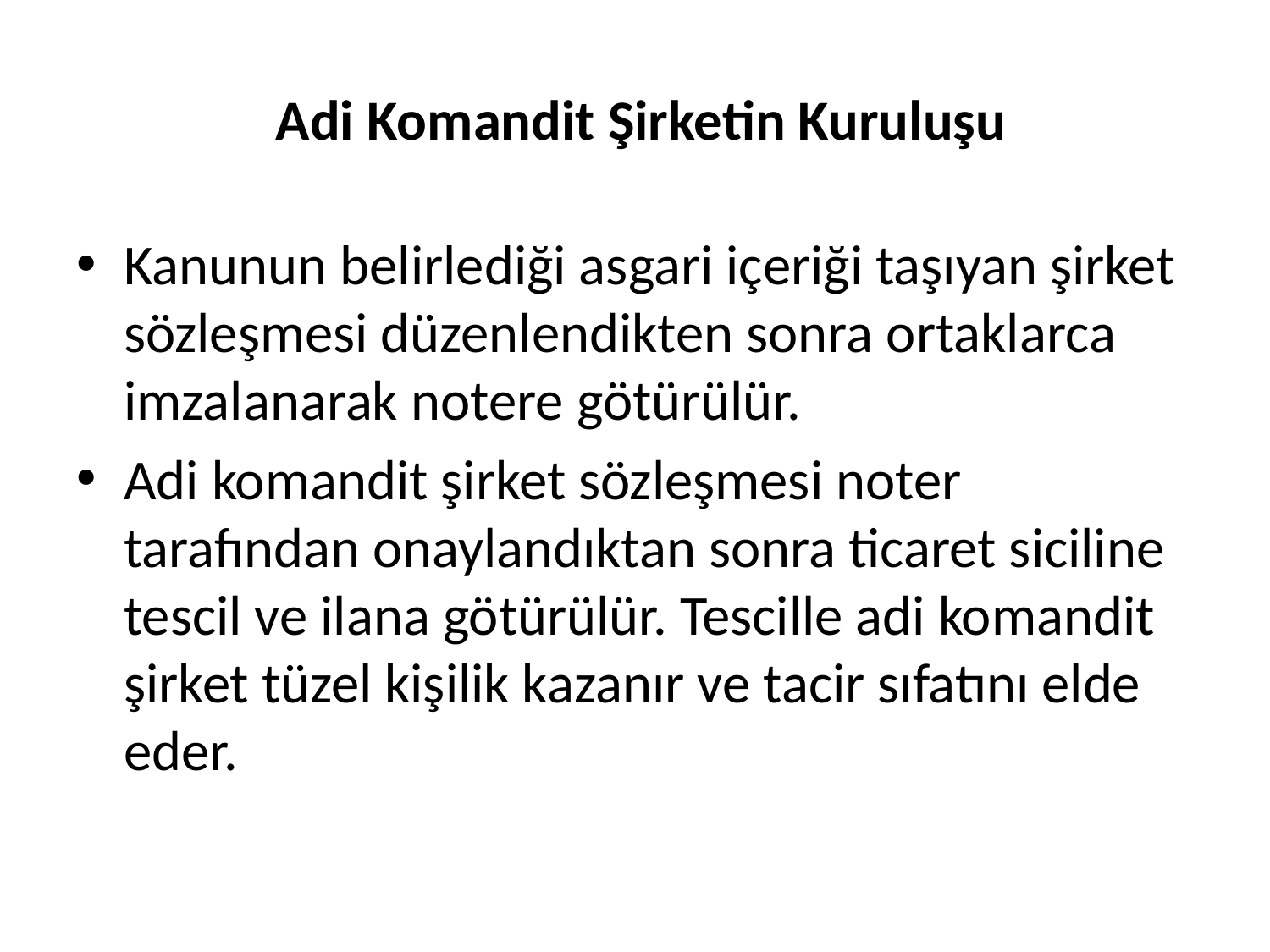

# Adi Komandit Şirketin Kuruluşu
Kanunun belirlediği asgari içeriği taşıyan şirket sözleşmesi düzenlendikten sonra ortaklarca imzalanarak notere götürülür.
Adi komandit şirket sözleşmesi noter tarafından onaylandıktan sonra ticaret siciline tescil ve ilana götürülür. Tescille adi komandit şirket tüzel kişilik kazanır ve tacir sıfatını elde eder.